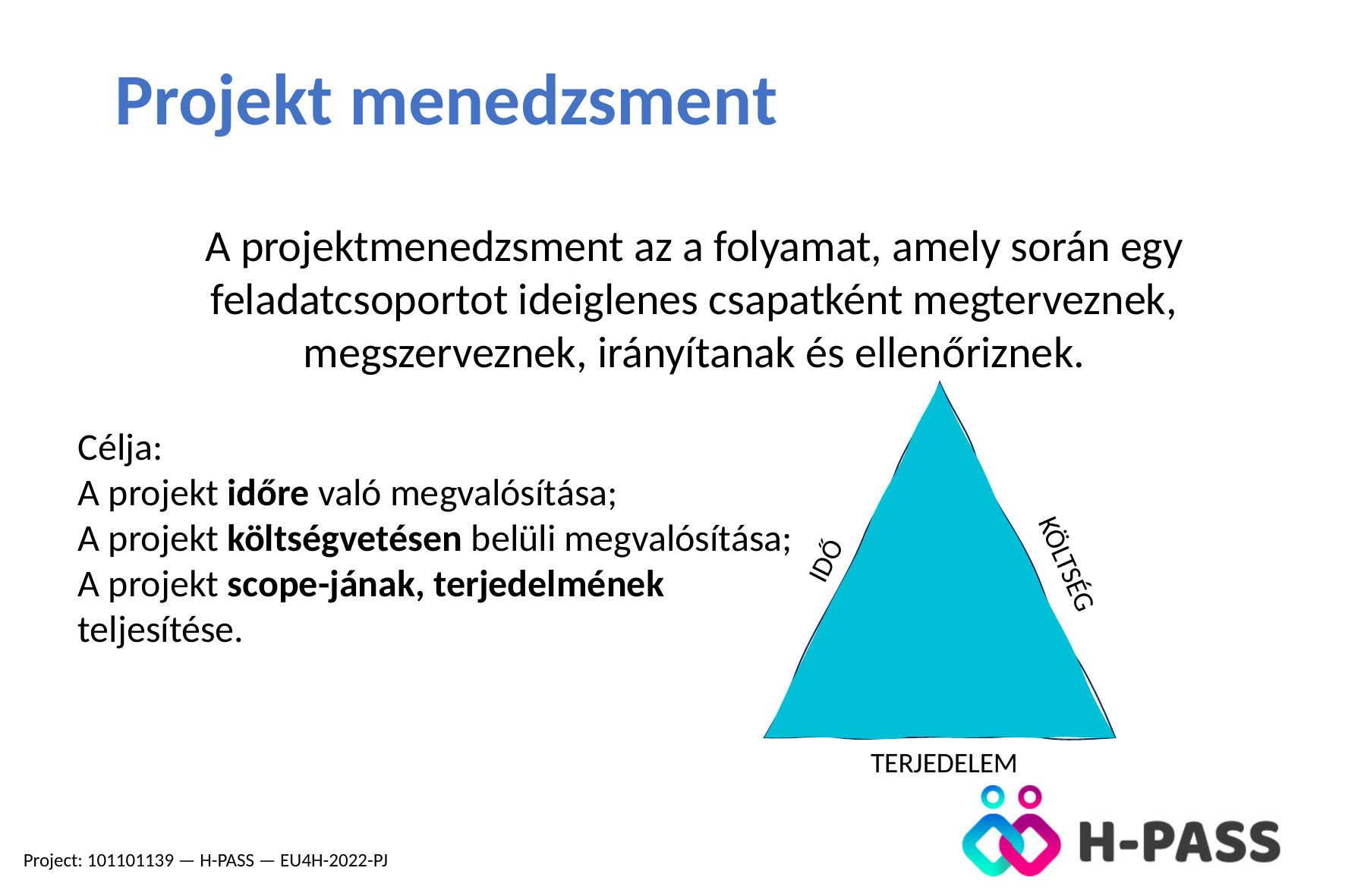

Projekt menedzsment
A projektmenedzsment az a folyamat, amely során egy feladatcsoportot ideiglenes csapatként megterveznek, megszerveznek, irányítanak és ellenőriznek.

Célja:
A projekt időre való megvalósítása;
A projekt költségvetésen belüli megvalósítása;
A projekt scope-jának, terjedelmének
teljesítése.

IDŐ
KÖLTSÉG
TERJEDELEM
Project: 101101139 — H-PASS — EU4H-2022-PJ